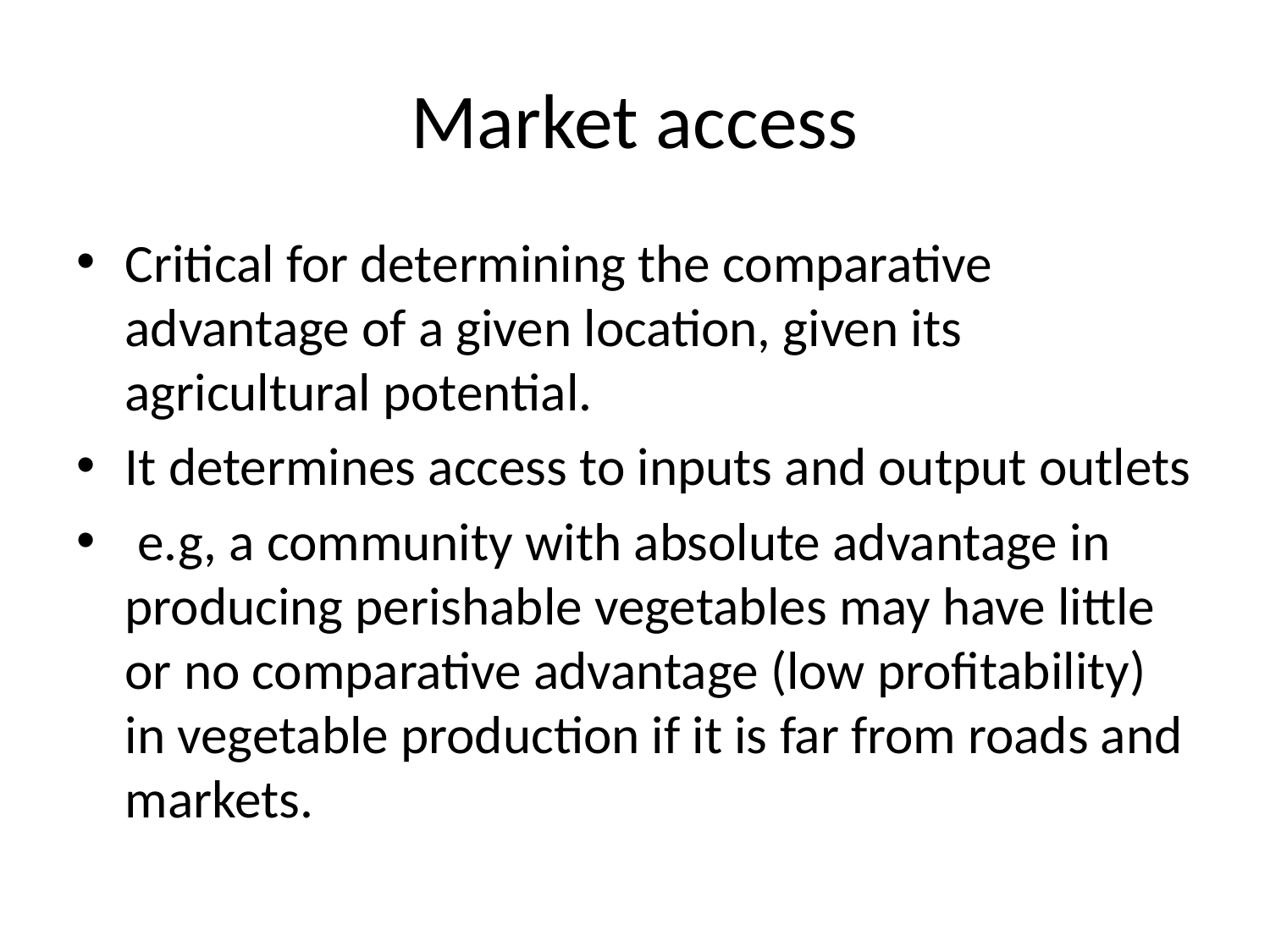

# Market access
Critical for determining the comparative advantage of a given location, given its agricultural potential.
It determines access to inputs and output outlets
 e.g, a community with absolute advantage in producing perishable vegetables may have little or no comparative advantage (low profitability) in vegetable production if it is far from roads and markets.